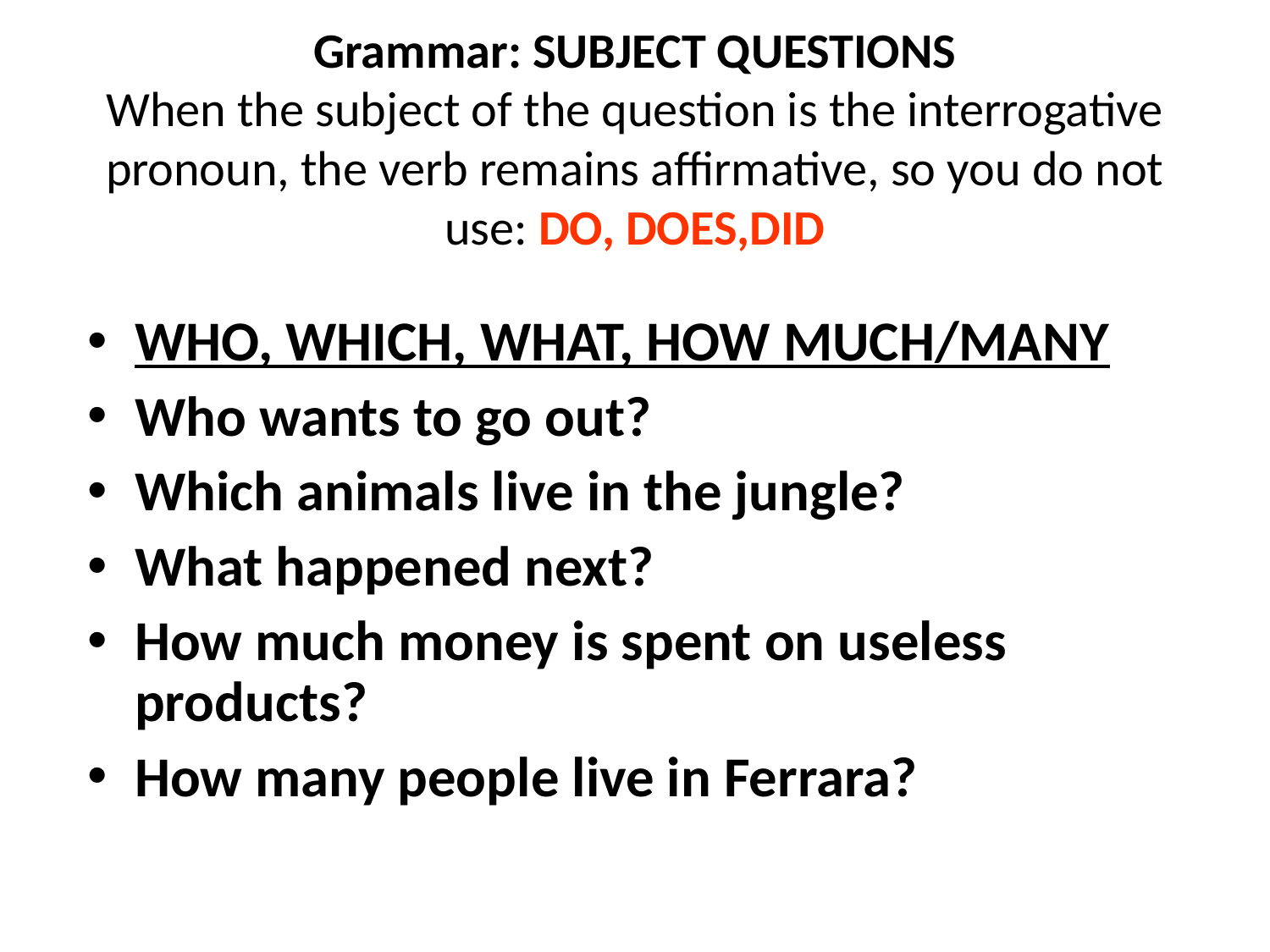

Grammar: SUBJECT QUESTIONS
When the subject of the question is the interrogative pronoun, the verb remains affirmative, so you do not use: DO, DOES,DID
WHO, WHICH, WHAT, HOW MUCH/MANY
Who wants to go out?
Which animals live in the jungle?
What happened next?
How much money is spent on useless products?
How many people live in Ferrara?